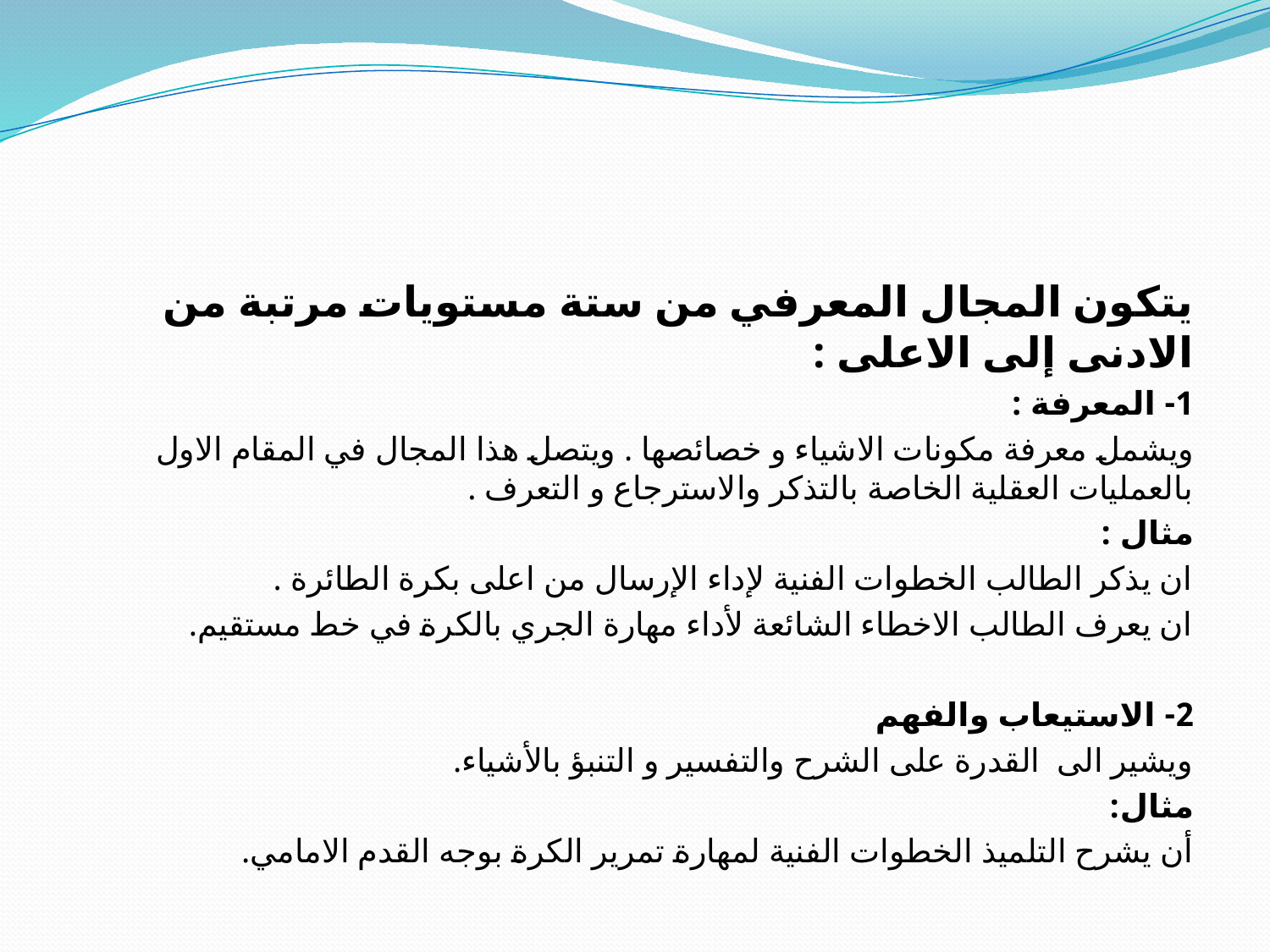

#
يتكون المجال المعرفي من ستة مستويات مرتبة من الادنى إلى الاعلى :
1- المعرفة :
ويشمل معرفة مكونات الاشياء و خصائصها . ويتصل هذا المجال في المقام الاول بالعمليات العقلية الخاصة بالتذكر والاسترجاع و التعرف .
مثال :
ان يذكر الطالب الخطوات الفنية لإداء الإرسال من اعلى بكرة الطائرة .
ان يعرف الطالب الاخطاء الشائعة لأداء مهارة الجري بالكرة في خط مستقيم.

2- الاستيعاب والفهم
ويشير الى  القدرة على الشرح والتفسير و التنبؤ بالأشياء.
مثال:
أن يشرح التلميذ الخطوات الفنية لمهارة تمرير الكرة بوجه القدم الامامي.